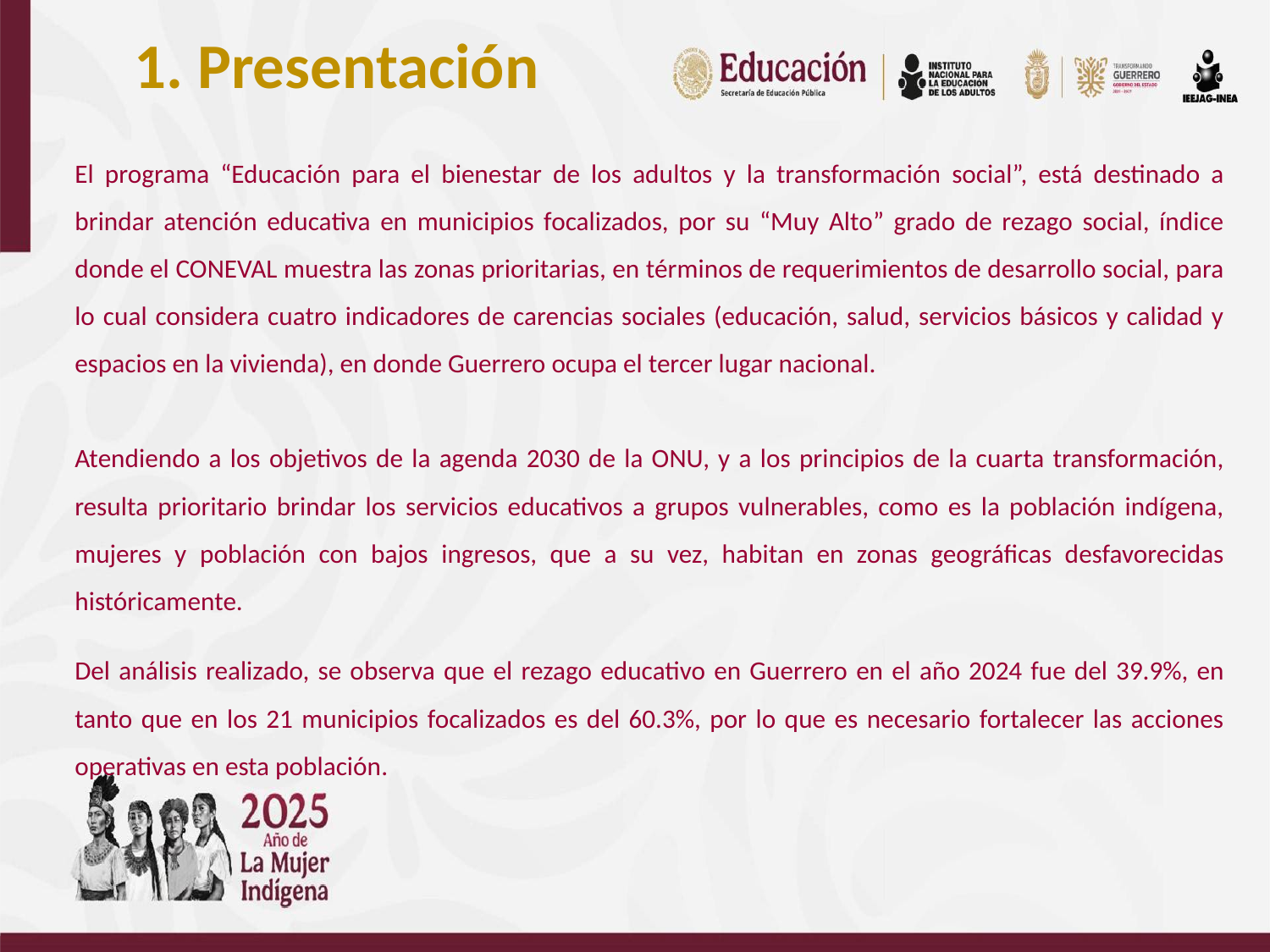

1. Presentación
El programa “Educación para el bienestar de los adultos y la transformación social”, está destinado a brindar atención educativa en municipios focalizados, por su “Muy Alto” grado de rezago social, índice donde el CONEVAL muestra las zonas prioritarias, en términos de requerimientos de desarrollo social, para lo cual considera cuatro indicadores de carencias sociales (educación, salud, servicios básicos y calidad y espacios en la vivienda), en donde Guerrero ocupa el tercer lugar nacional.

Atendiendo a los objetivos de la agenda 2030 de la ONU, y a los principios de la cuarta transformación, resulta prioritario brindar los servicios educativos a grupos vulnerables, como es la población indígena, mujeres y población con bajos ingresos, que a su vez, habitan en zonas geográficas desfavorecidas históricamente.

Del análisis realizado, se observa que el rezago educativo en Guerrero en el año 2024 fue del 39.9%, en tanto que en los 21 municipios focalizados es del 60.3%, por lo que es necesario fortalecer las acciones operativas en esta población.